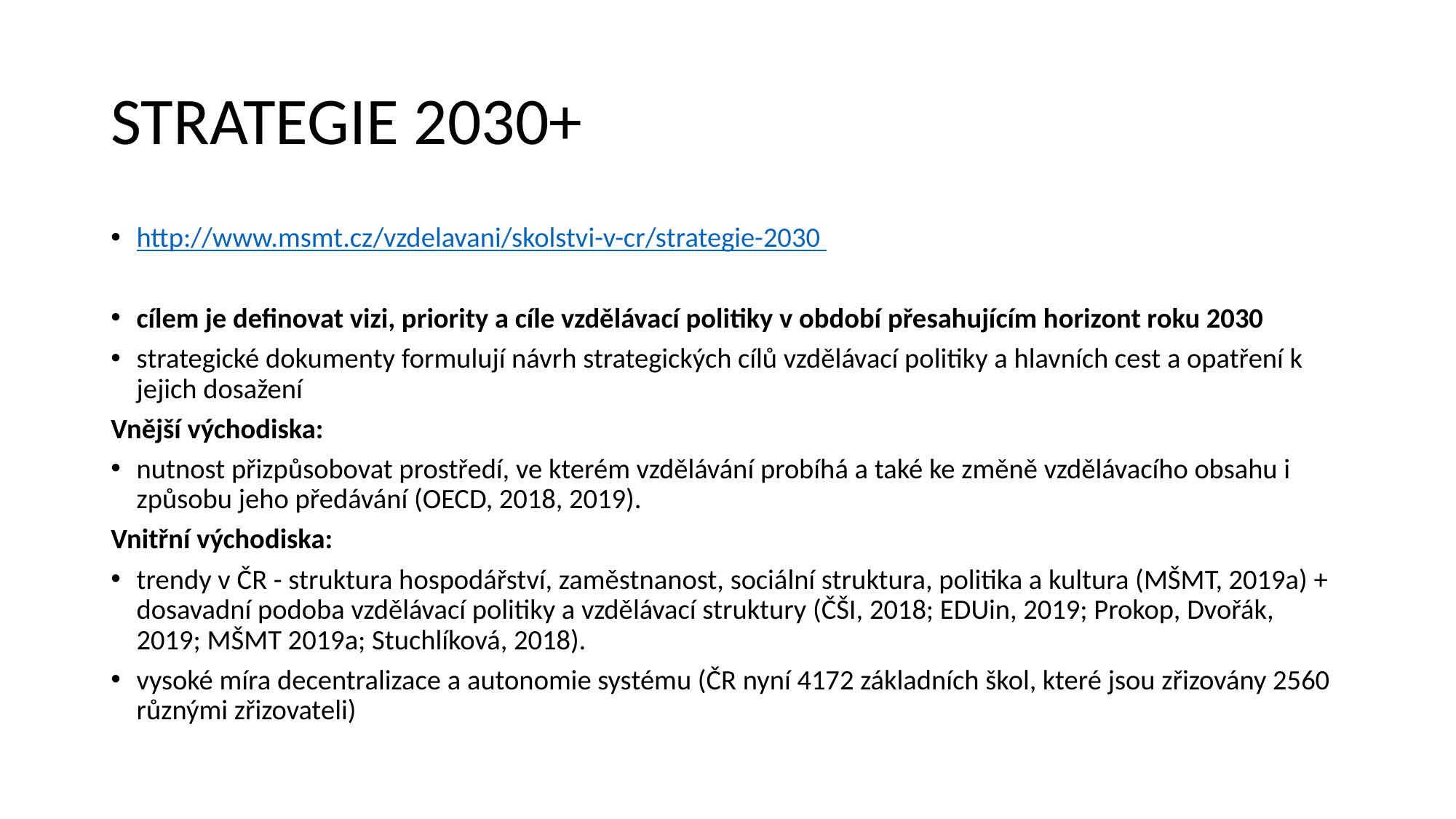

# STRATEGIE 2030+
http://www.msmt.cz/vzdelavani/skolstvi-v-cr/strategie-2030

cílem je definovat vizi, priority a cíle vzdělávací politiky v období přesahujícím horizont roku 2030
strategické dokumenty formulují návrh strategických cílů vzdělávací politiky a hlavních cest a opatření k jejich dosažení
Vnější východiska:
nutnost přizpůsobovat prostředí, ve kterém vzdělávání probíhá a také ke změně vzdělávacího obsahu i způsobu jeho předávání (OECD, 2018, 2019).
Vnitřní východiska:
trendy v ČR - struktura hospodářství, zaměstnanost, sociální struktura, politika a kultura (MŠMT, 2019a) + dosavadní podoba vzdělávací politiky a vzdělávací struktury (ČŠI, 2018; EDUin, 2019; Prokop, Dvořák, 2019; MŠMT 2019a; Stuchlíková, 2018).
vysoké míra decentralizace a autonomie systému (ČR nyní 4172 základních škol, které jsou zřizovány 2560 různými zřizovateli)